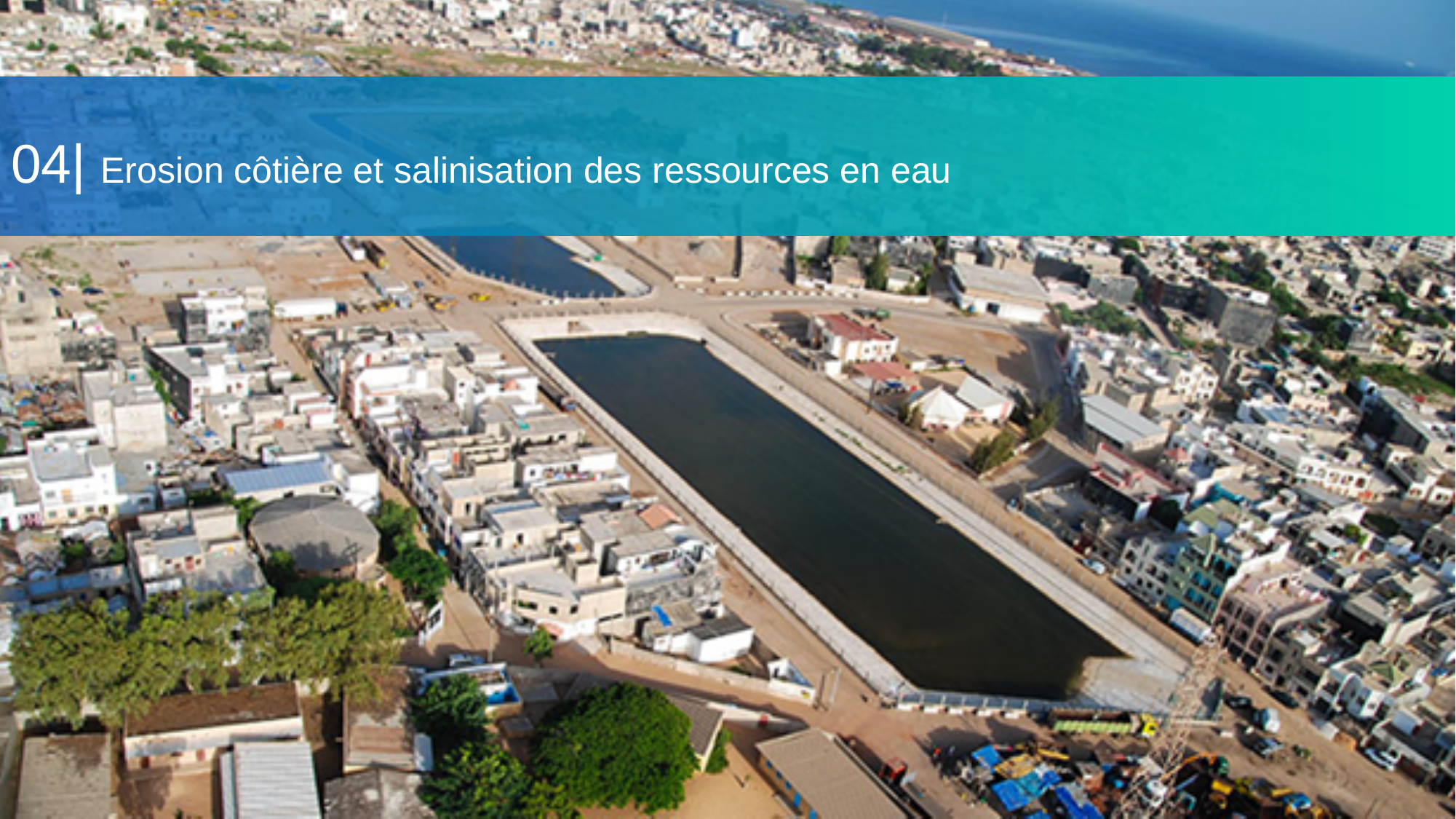

04| Erosion côtière et salinisation des ressources en eau